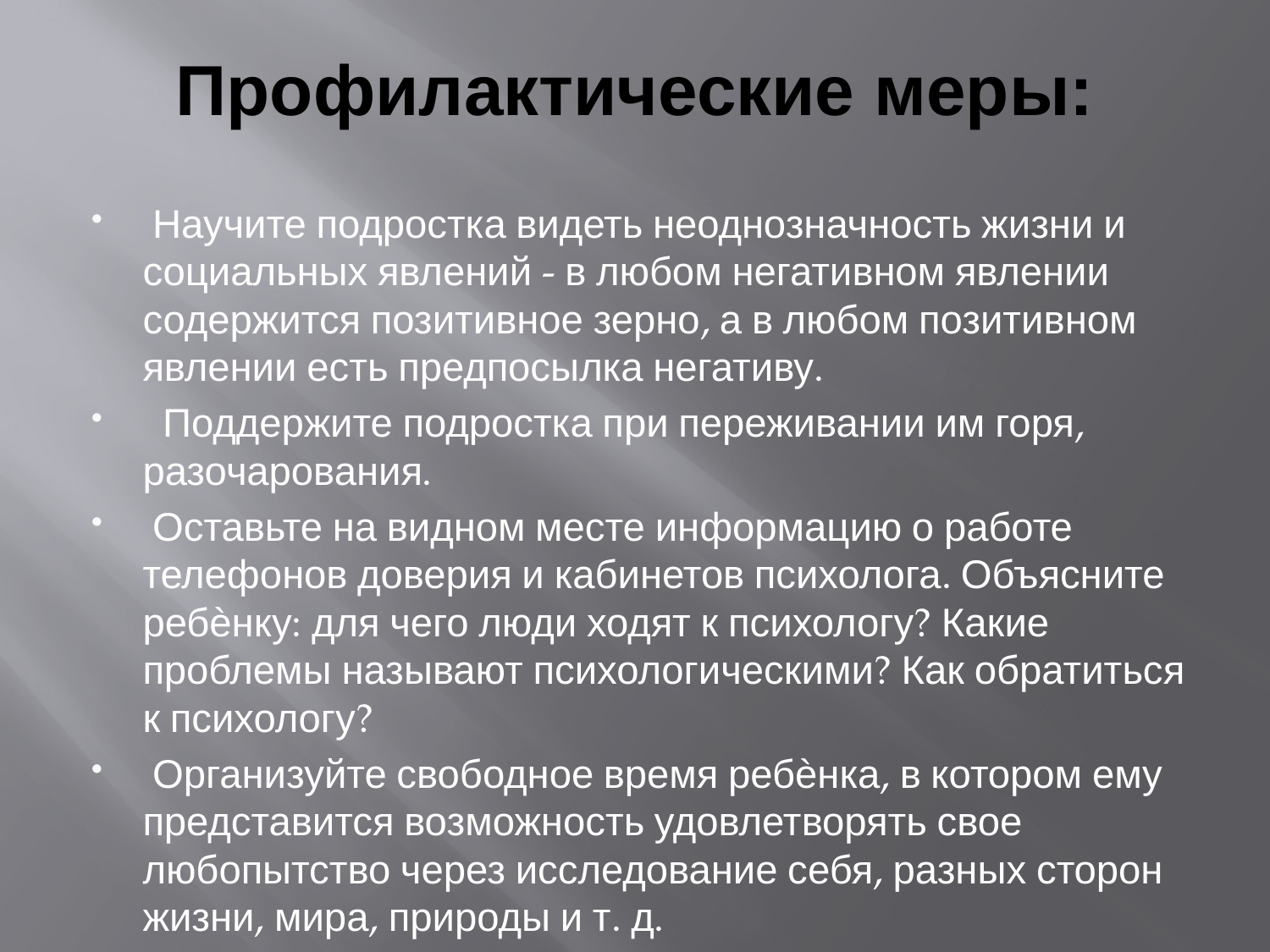

# Профилактические меры:

 Научите подростка видеть неоднозначность жизни и социальных явлений - в любом негативном явлении содержится позитивное зерно, а в любом позитивном явлении есть предпосылка негативу.
  Поддержите подростка при переживании им горя, разочарования.
 Оставьте на видном месте информацию о работе телефонов доверия и кабинетов психолога. Объясните ребѐнку: для чего люди ходят к психологу? Какие проблемы называют психологическими? Как обратиться к психологу?
 Организуйте свободное время ребѐнка, в котором ему представится возможность удовлетворять свое любопытство через исследование себя, разных сторон жизни, мира, природы и т. д.